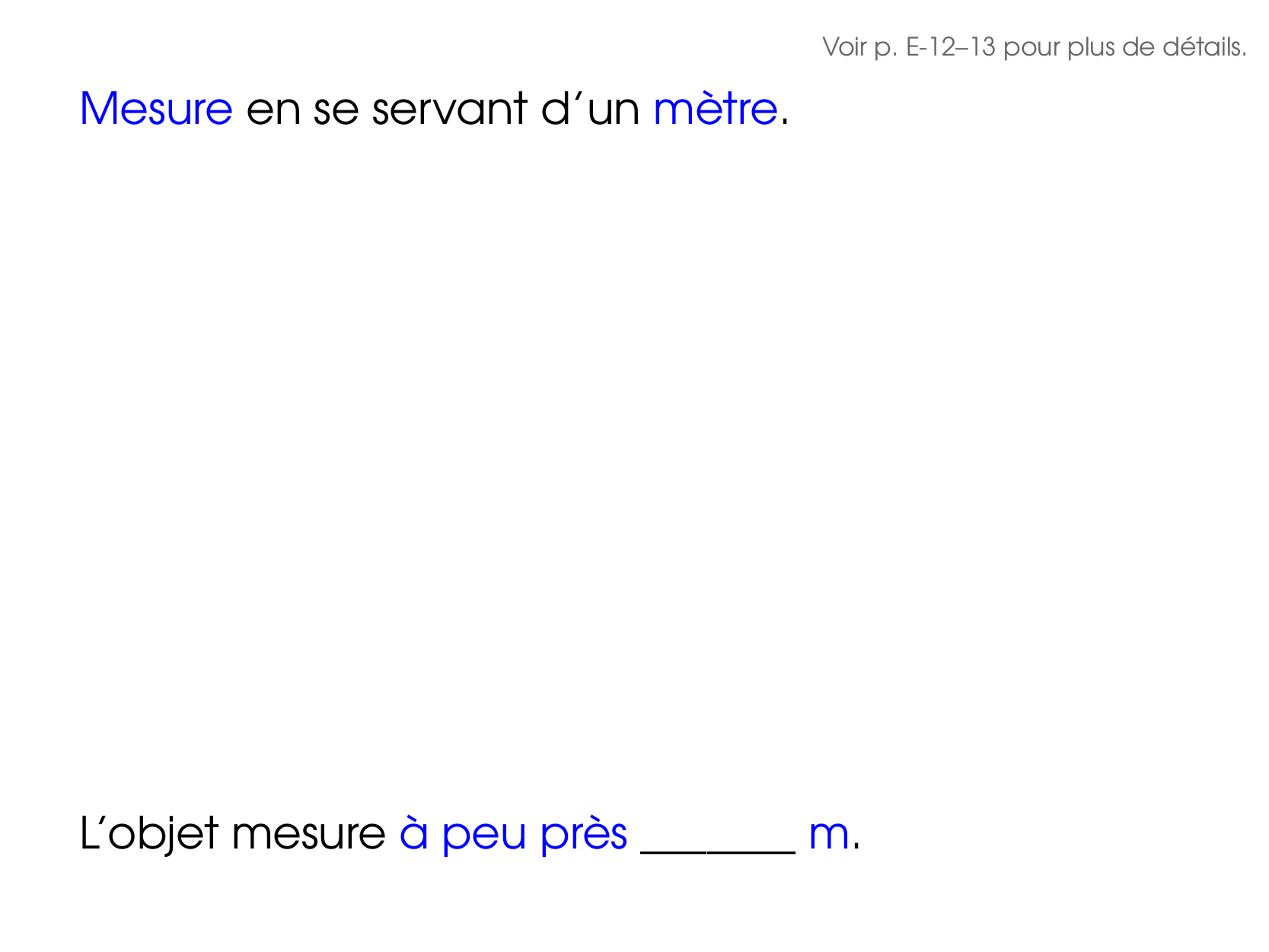

Voir p. E-12–13 pour plus de détails.
Mesure en se servant d’un mètre.
L’objet mesure à peu près _______ m.